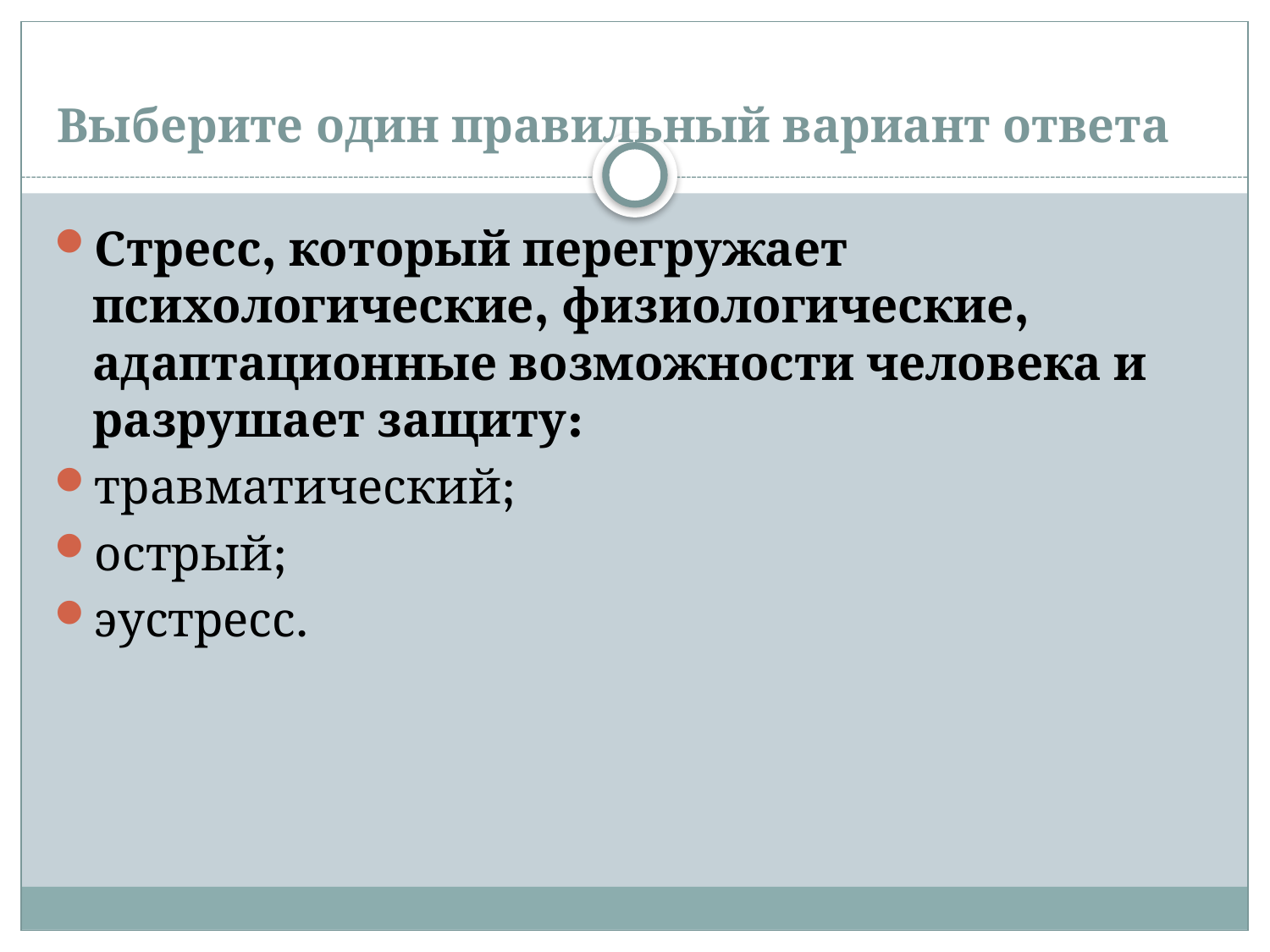

# Выберите один правильный вариант ответа
Стресс, который перегружает психологические, физиологические, адаптационные возможности человека и разрушает защиту:
травматический;
острый;
эустресс.